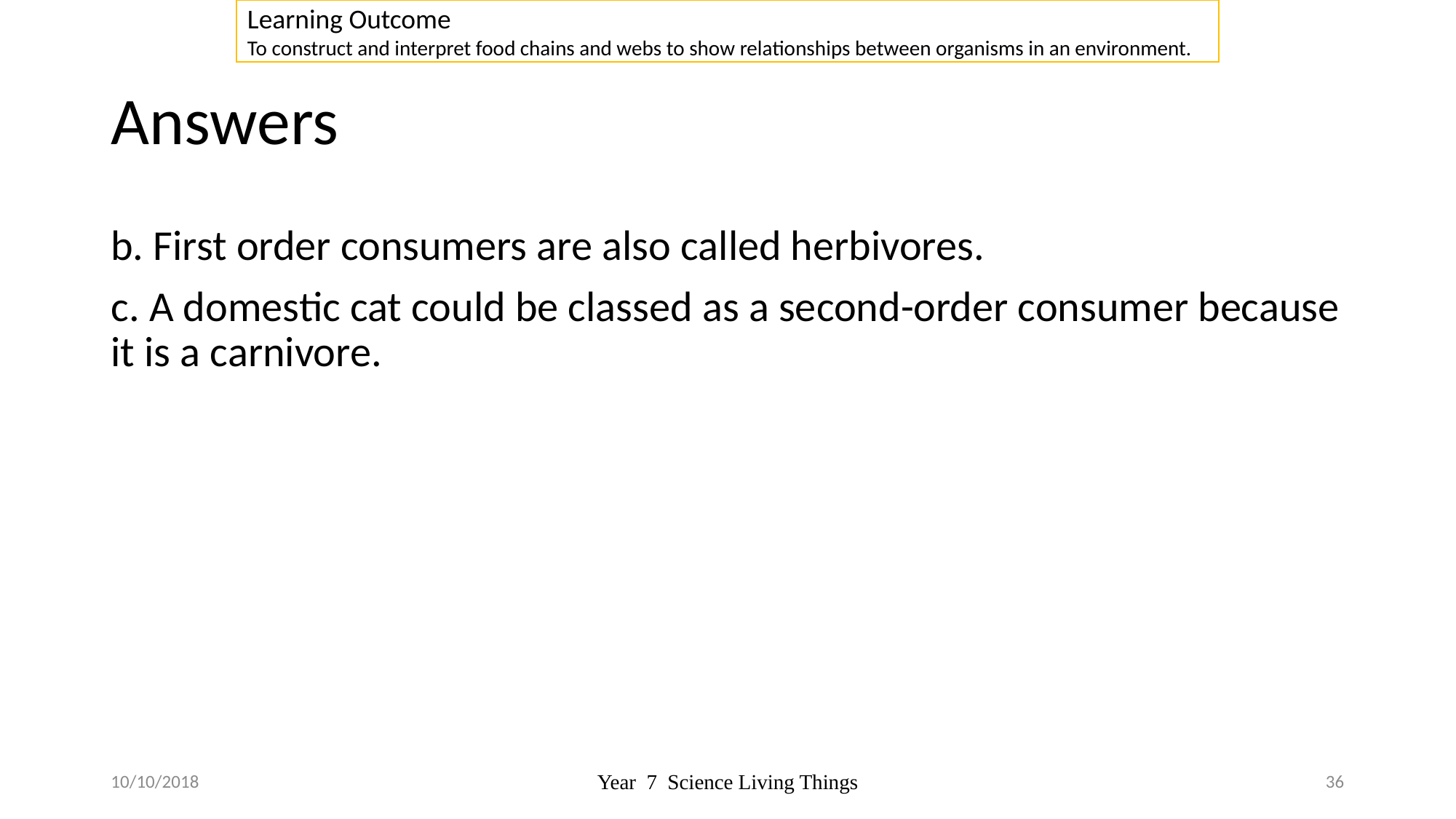

Learning Outcome
To construct and interpret food chains and webs to show relationships between organisms in an environment.
# Answers
b. First order consumers are also called herbivores.
c. A domestic cat could be classed as a second-order consumer because it is a carnivore.

10/10/2018
Year  7  Science Living Things
36